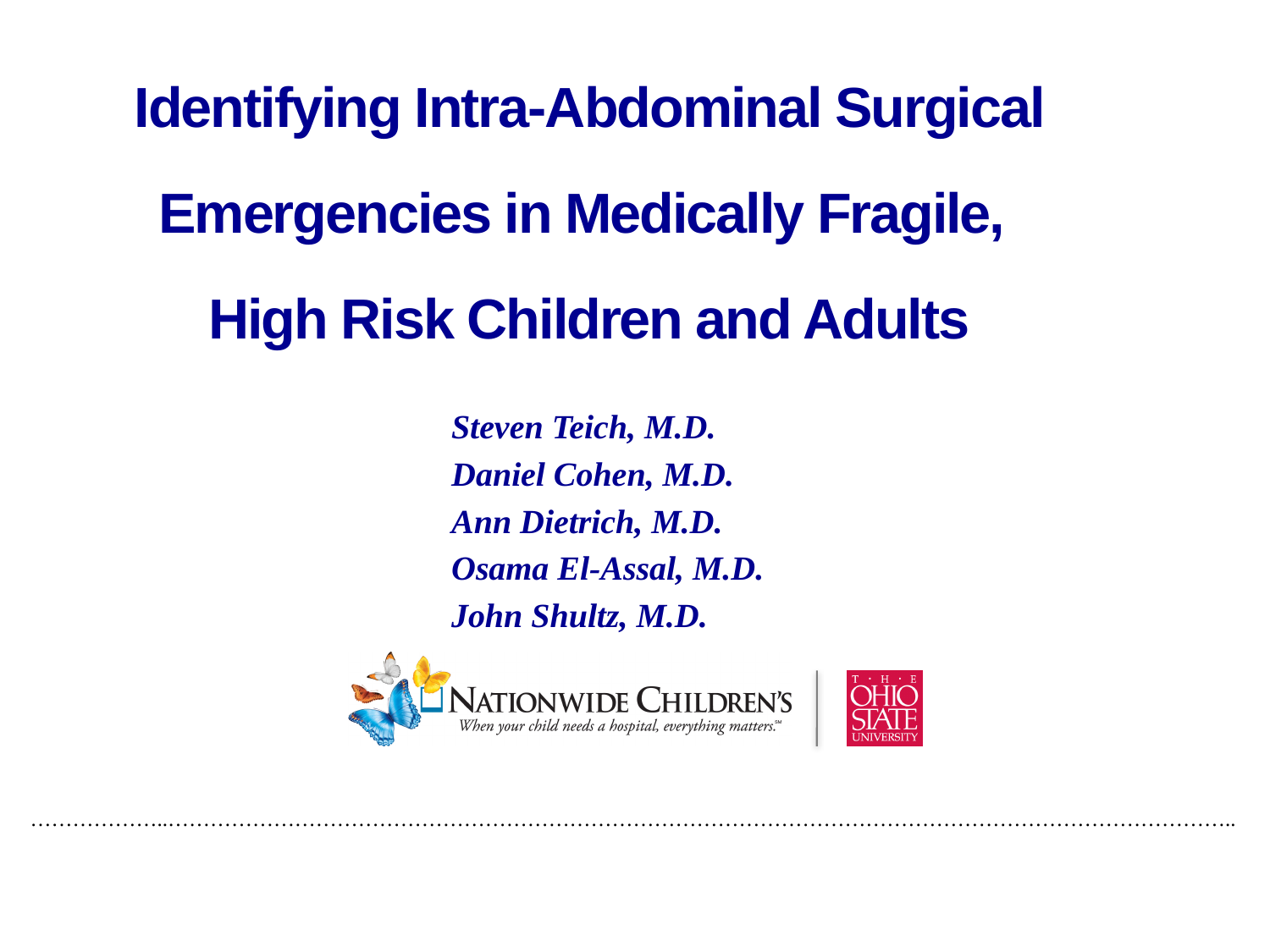

# Identifying Intra-Abdominal Surgical Emergencies in Medically Fragile, High Risk Children and Adults
Steven Teich, M.D.
Daniel Cohen, M.D.
Ann Dietrich, M.D.
Osama El-Assal, M.D.
John Shultz, M.D.